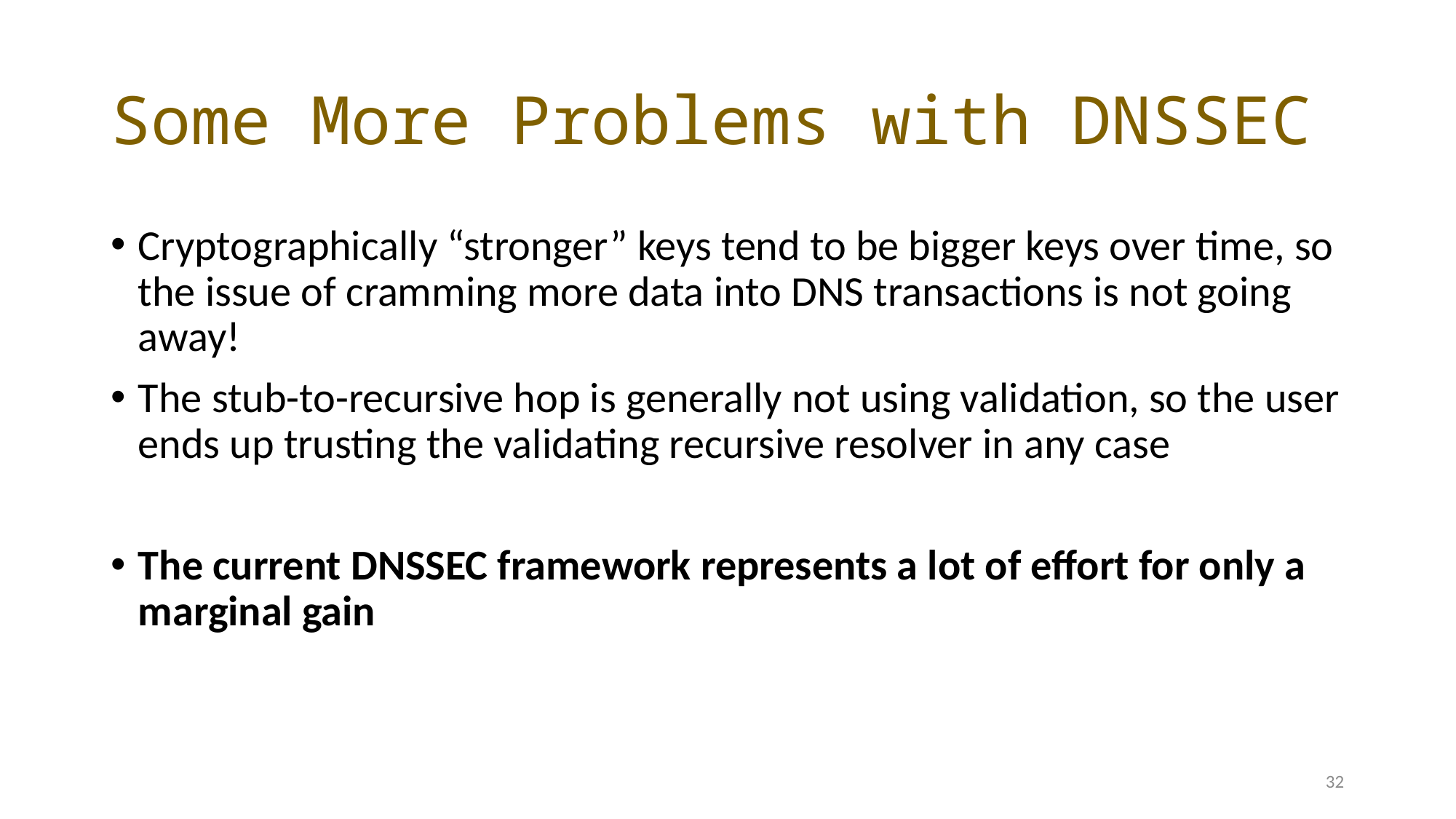

# Some More Problems with DNSSEC
Cryptographically “stronger” keys tend to be bigger keys over time, so the issue of cramming more data into DNS transactions is not going away!
The stub-to-recursive hop is generally not using validation, so the user ends up trusting the validating recursive resolver in any case

The current DNSSEC framework represents a lot of effort for only a marginal gain

32